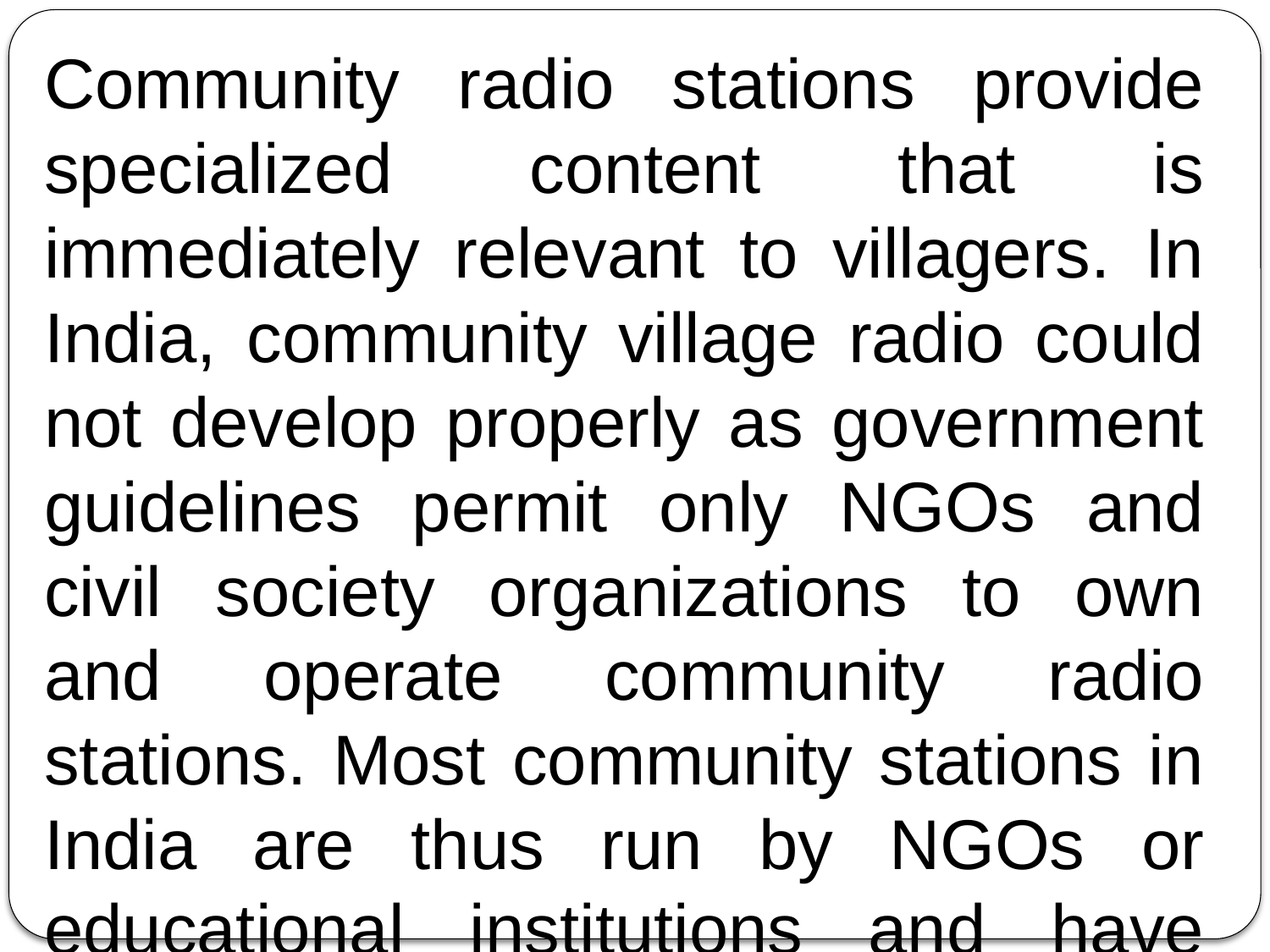

Community radio stations provide spe­cialized content that is immediately relevant to villagers. In India, community village radio could not develop properly as government guidelines permit only NGOs and civil society organizations to own and operate community radio stations. Most community stations in India are thus run by NGOs or educational institutions and have little presence in rural areas.